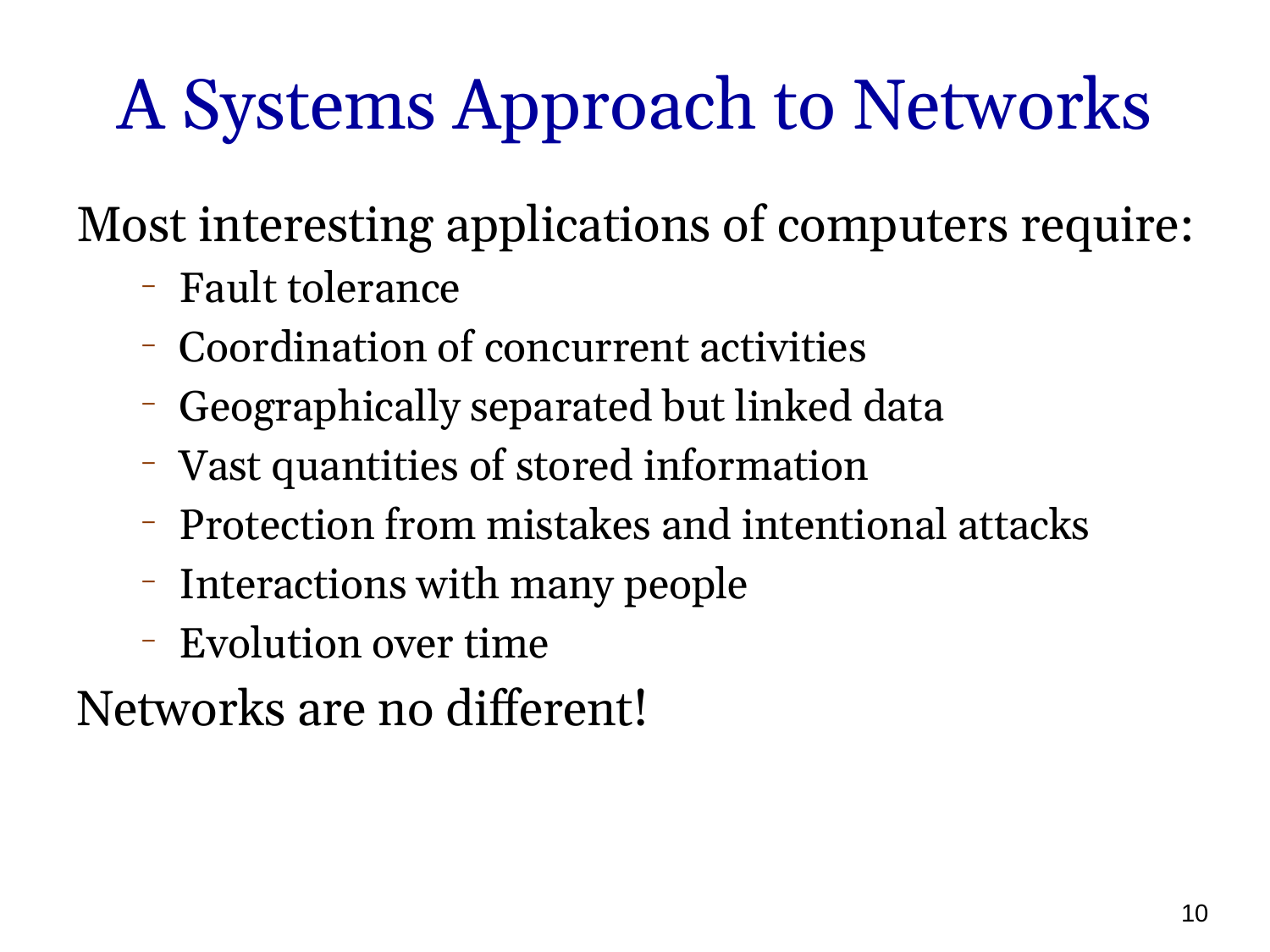

# A Systems Approach to Networks
Most interesting applications of computers require:
Fault tolerance
Coordination of concurrent activities
Geographically separated but linked data
Vast quantities of stored information
Protection from mistakes and intentional attacks
Interactions with many people
Evolution over time
Networks are no different!

10